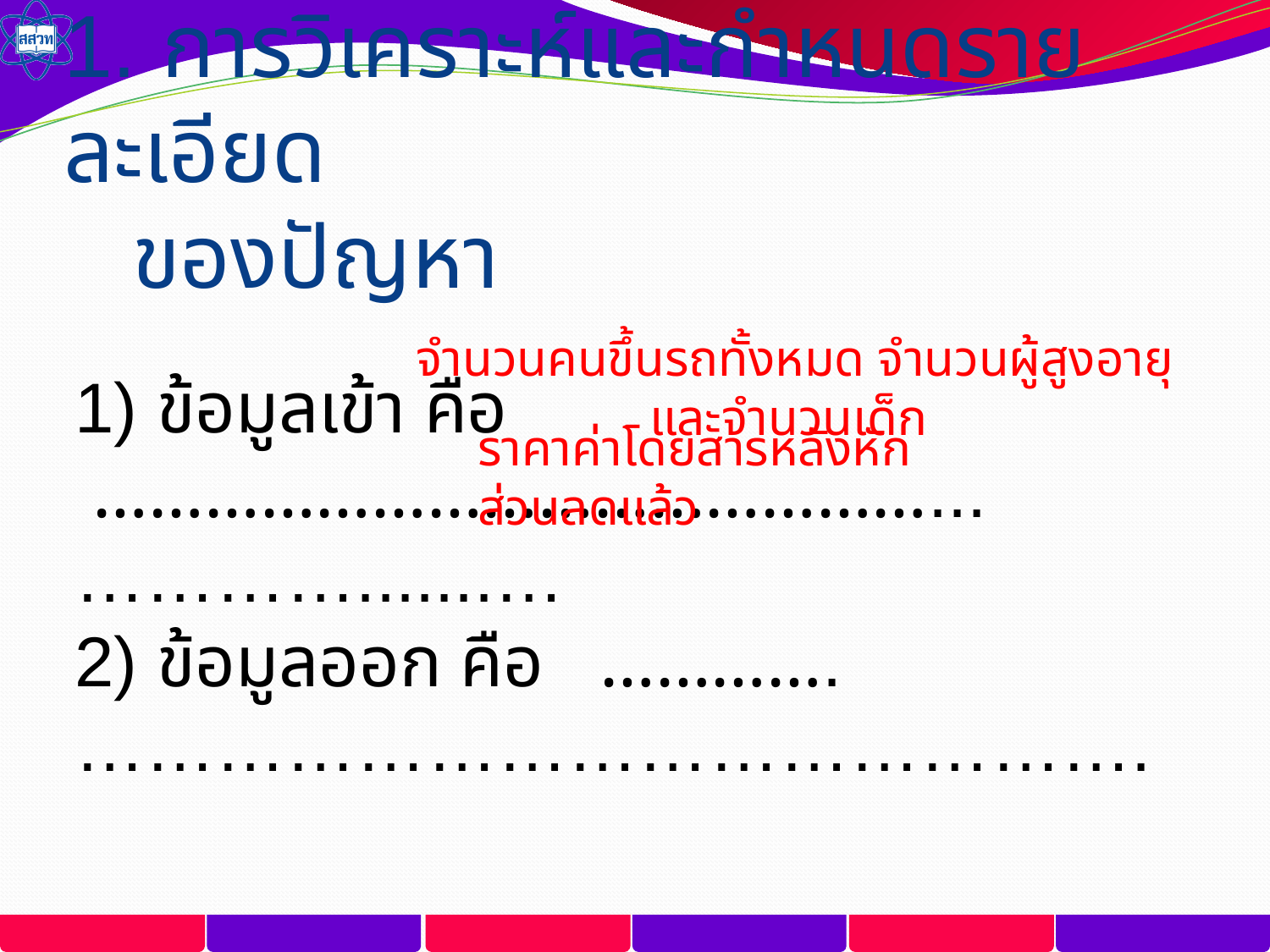

# 1. การวิเคราะห์และกำหนดรายละเอียด ของปัญหา
1) ข้อมูลเข้า คือ  ………………………………………...………….......…
2) ข้อมูลออก คือ   ………….……………………………………….
จำนวนคนขึ้นรถทั้งหมด จำนวนผู้สูงอายุ และจำนวนเด็ก
ราคาค่าโดยสารหลังหักส่วนลดแล้ว